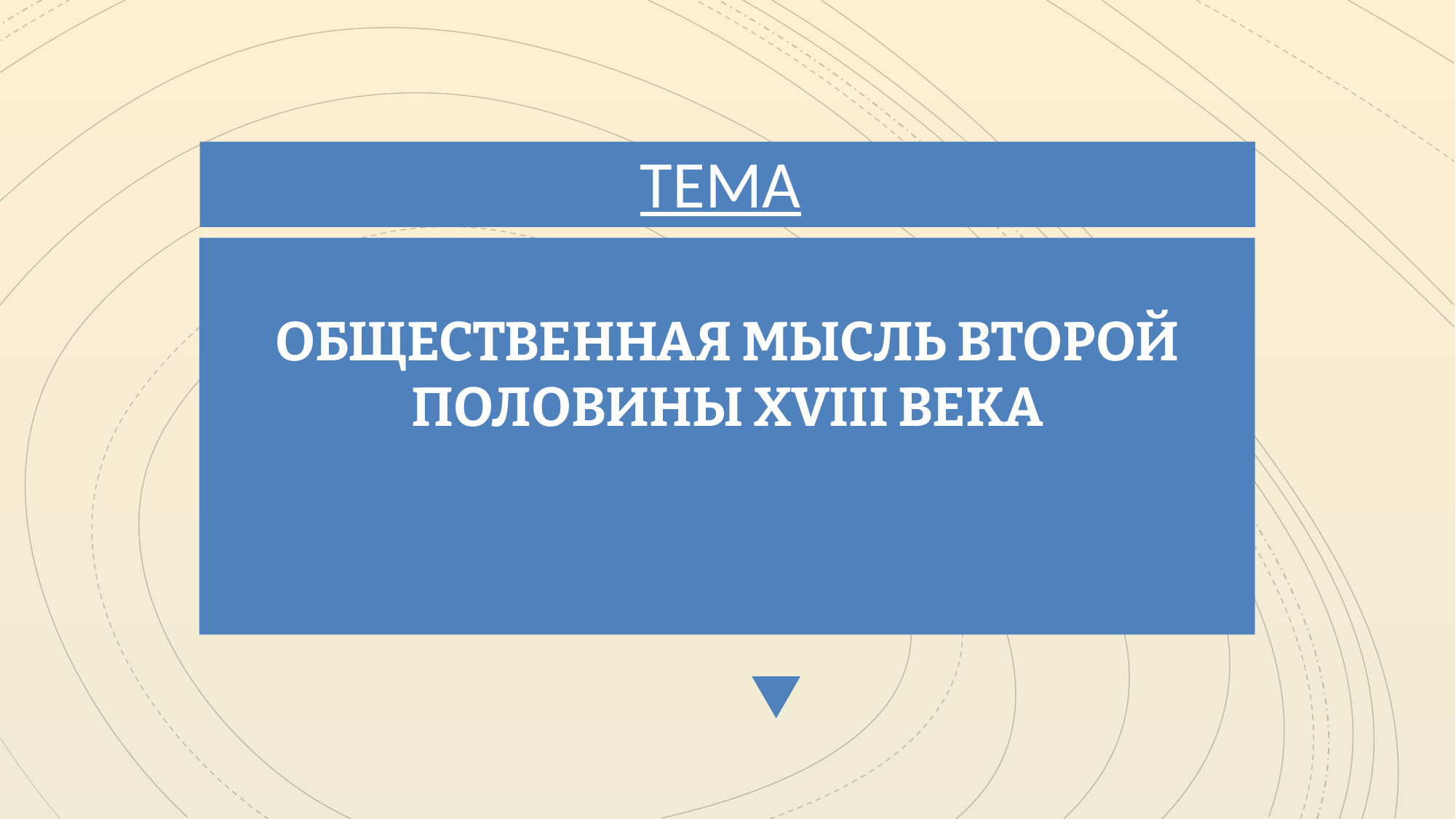

ТЕМА
ОБЩЕСТВЕННАЯ МЫСЛЬ ВТОРОЙ ПОЛОВИНЫ XVIII ВЕКА